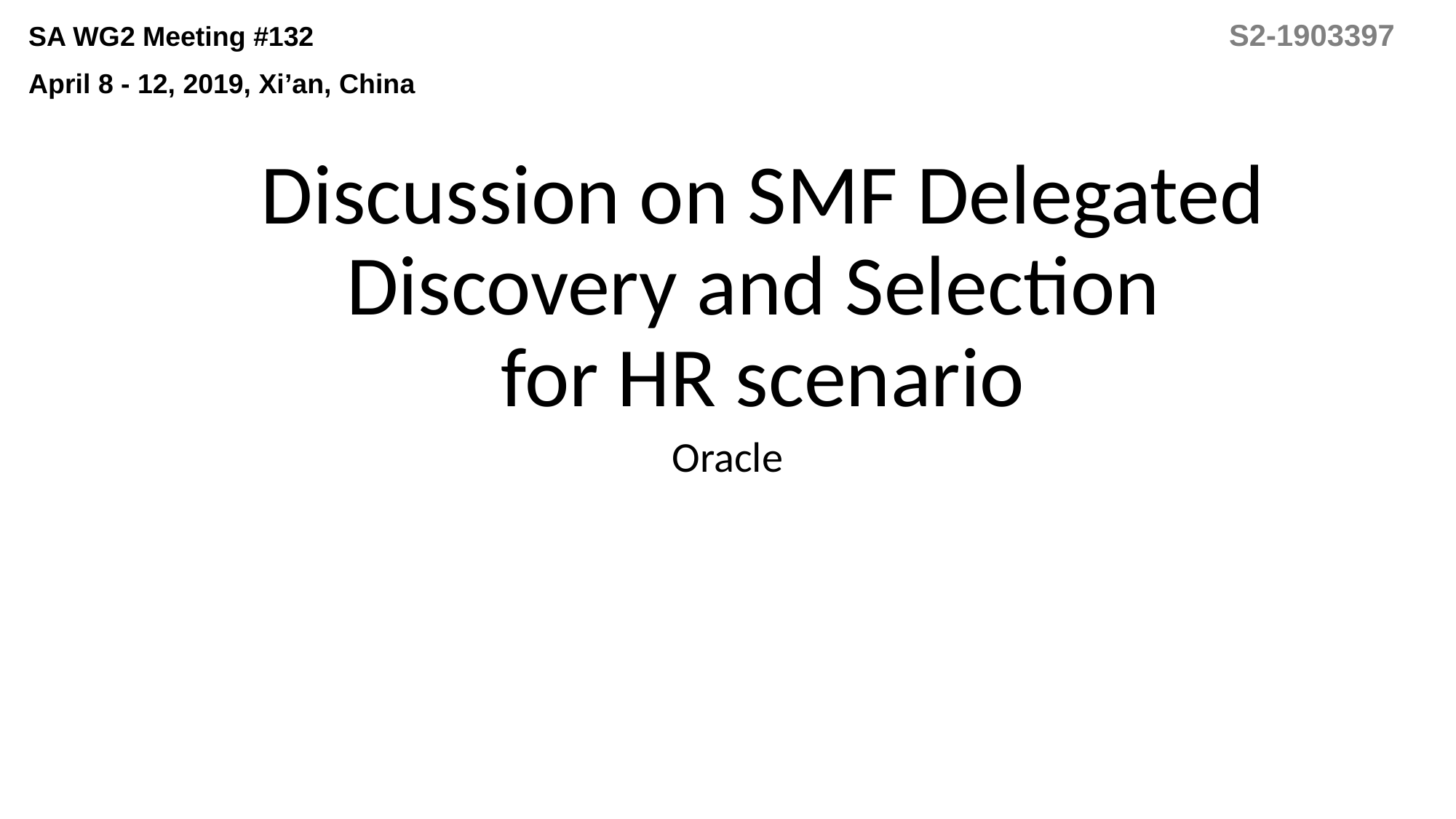

SA WG2 Meeting #132						S2-1903397
April 8 - 12, 2019, Xi’an, China
# Discussion on SMF Delegated Discovery and Selection for HR scenario
Oracle